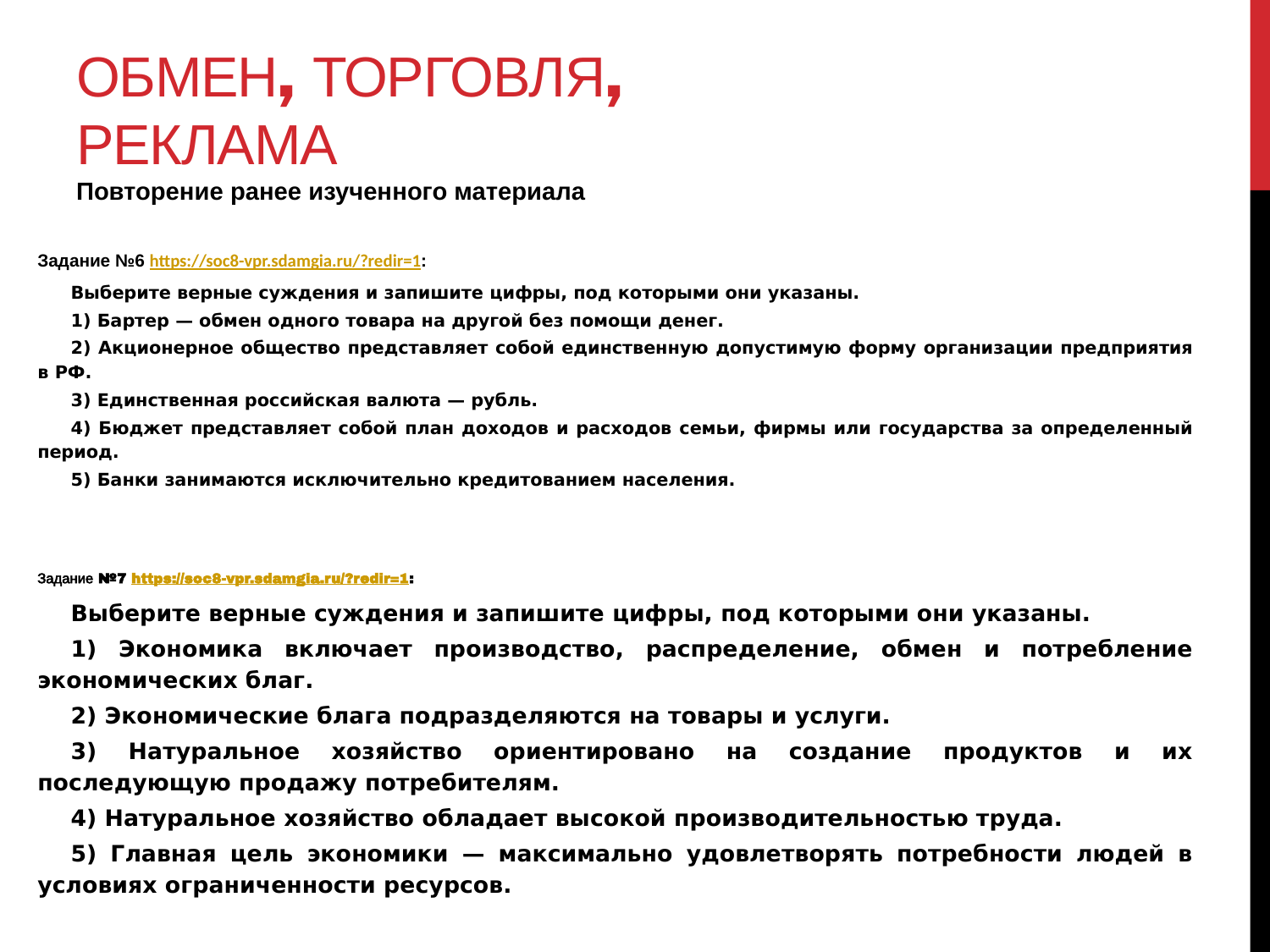

# Обмен, торговля, реклама Повторение ранее изученного материала
Задание №6 https://soc8-vpr.sdamgia.ru/?redir=1:
Выберите верные суждения и запишите цифры, под которыми они указаны.
1) Бартер — обмен одного товара на другой без помощи денег.
2) Акционерное общество представляет собой единственную допустимую форму организации предприятия в РФ.
3) Единственная российская валюта — рубль.
4) Бюджет представляет собой план доходов и расходов семьи, фирмы или государства за определенный период.
5) Банки занимаются исключительно кредитованием населения.

Задание №7 https://soc8-vpr.sdamgia.ru/?redir=1:
Выберите верные суждения и запишите цифры, под которыми они указаны.
1) Экономика включает производство, распределение, обмен и потребление экономических благ.
2) Экономические блага подразделяются на товары и услуги.
3) Натуральное хозяйство ориентировано на создание продуктов и их последующую продажу потребителям.
4) Натуральное хозяйство обладает высокой производительностью труда.
5) Главная цель экономики — максимально удовлетворять потребности людей в условиях ограниченности ресурсов.